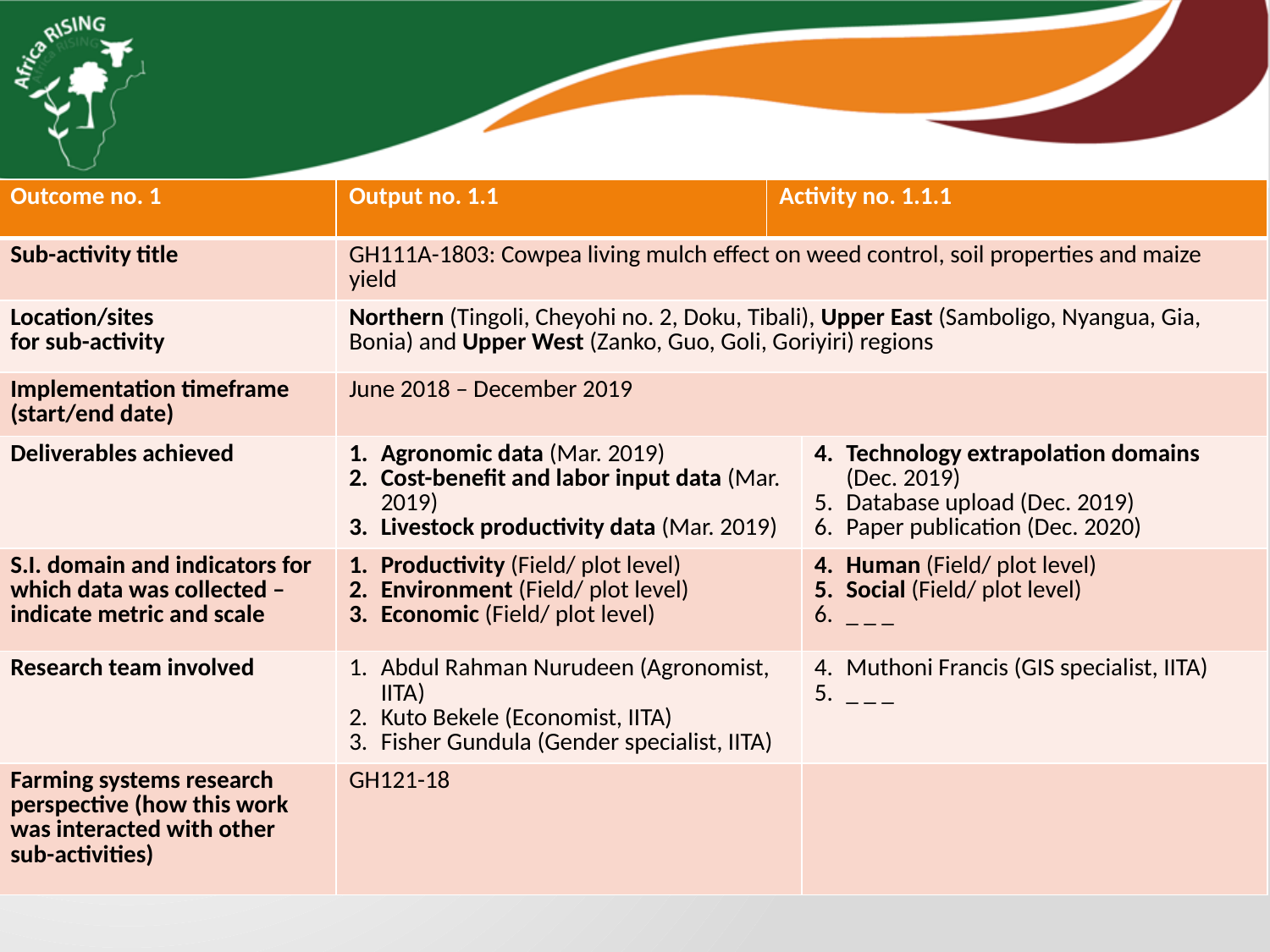

| Outcome no. 1 | Output no. 1.1 | Activity no. 1.1.1 |  |
| --- | --- | --- | --- |
| Sub-activity title | GH111A-1803: Cowpea living mulch effect on weed control, soil properties and maize yield |  |  |
| Location/sites for sub-activity | Northern (Tingoli, Cheyohi no. 2, Doku, Tibali), Upper East (Samboligo, Nyangua, Gia, Bonia) and Upper West (Zanko, Guo, Goli, Goriyiri) regions |  |  |
| Implementation timeframe (start/end date) | June 2018 – December 2019 |  |  |
| Deliverables achieved | Agronomic data (Mar. 2019) Cost-benefit and labor input data (Mar. 2019) Livestock productivity data (Mar. 2019) | Technology extrapolation domains (Dec. 2019) Database (Dec. 2019) | Technology extrapolation domains (Dec. 2019) Database upload (Dec. 2019) Paper publication (Dec. 2020) |
| S.I. domain and indicators for which data was collected – indicate metric and scale | Productivity (Field/ plot level) Environment (Field/ plot level) Economic (Field/ plot level) | Human (Field/ plot level) Social (Field/ plot level) \_ \_ \_ | Human (Field/ plot level) Social (Field/ plot level) \_ \_ \_ |
| Research team involved | Abdul Rahman Nurudeen (Agronomist, IITA) Kuto Bekele (Economist, IITA) Fisher Gundula (Gender specialist, IITA) | \_ \_ \_ \_ \_ \_ \_ \_ \_ | Muthoni Francis (GIS specialist, IITA) \_ \_ \_ |
| Farming systems research perspective (how this work was interacted with other sub-activities) | GH121-18 |  |  |